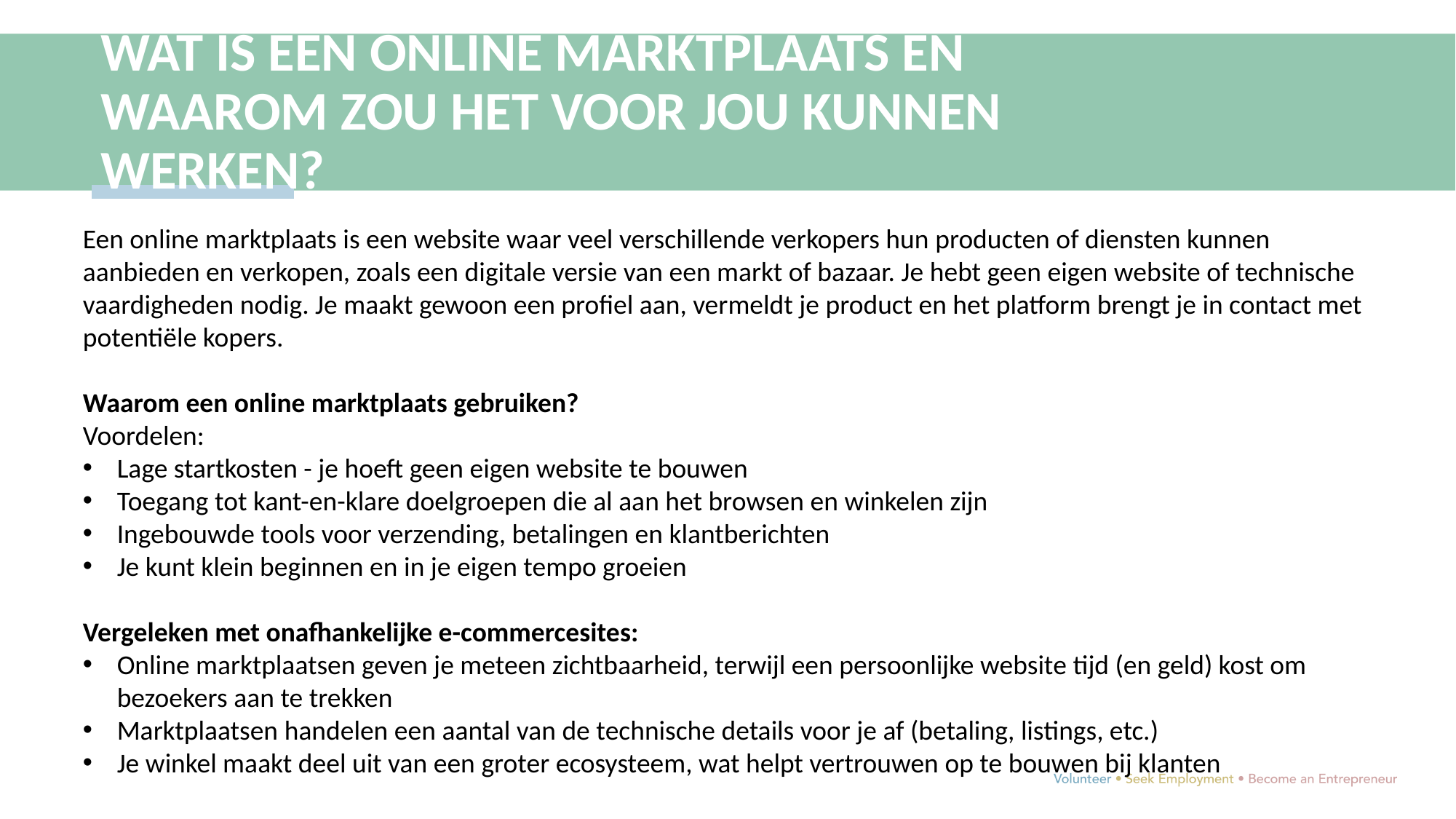

WAT IS EEN ONLINE MARKTPLAATS EN WAAROM ZOU HET VOOR JOU KUNNEN WERKEN?
Een online marktplaats is een website waar veel verschillende verkopers hun producten of diensten kunnen aanbieden en verkopen, zoals een digitale versie van een markt of bazaar. Je hebt geen eigen website of technische vaardigheden nodig. Je maakt gewoon een profiel aan, vermeldt je product en het platform brengt je in contact met potentiële kopers.

Waarom een online marktplaats gebruiken?
Voordelen:
Lage startkosten - je hoeft geen eigen website te bouwen
Toegang tot kant-en-klare doelgroepen die al aan het browsen en winkelen zijn
Ingebouwde tools voor verzending, betalingen en klantberichten
Je kunt klein beginnen en in je eigen tempo groeien

Vergeleken met onafhankelijke e-commercesites:
Online marktplaatsen geven je meteen zichtbaarheid, terwijl een persoonlijke website tijd (en geld) kost om bezoekers aan te trekken
Marktplaatsen handelen een aantal van de technische details voor je af (betaling, listings, etc.)
Je winkel maakt deel uit van een groter ecosysteem, wat helpt vertrouwen op te bouwen bij klanten